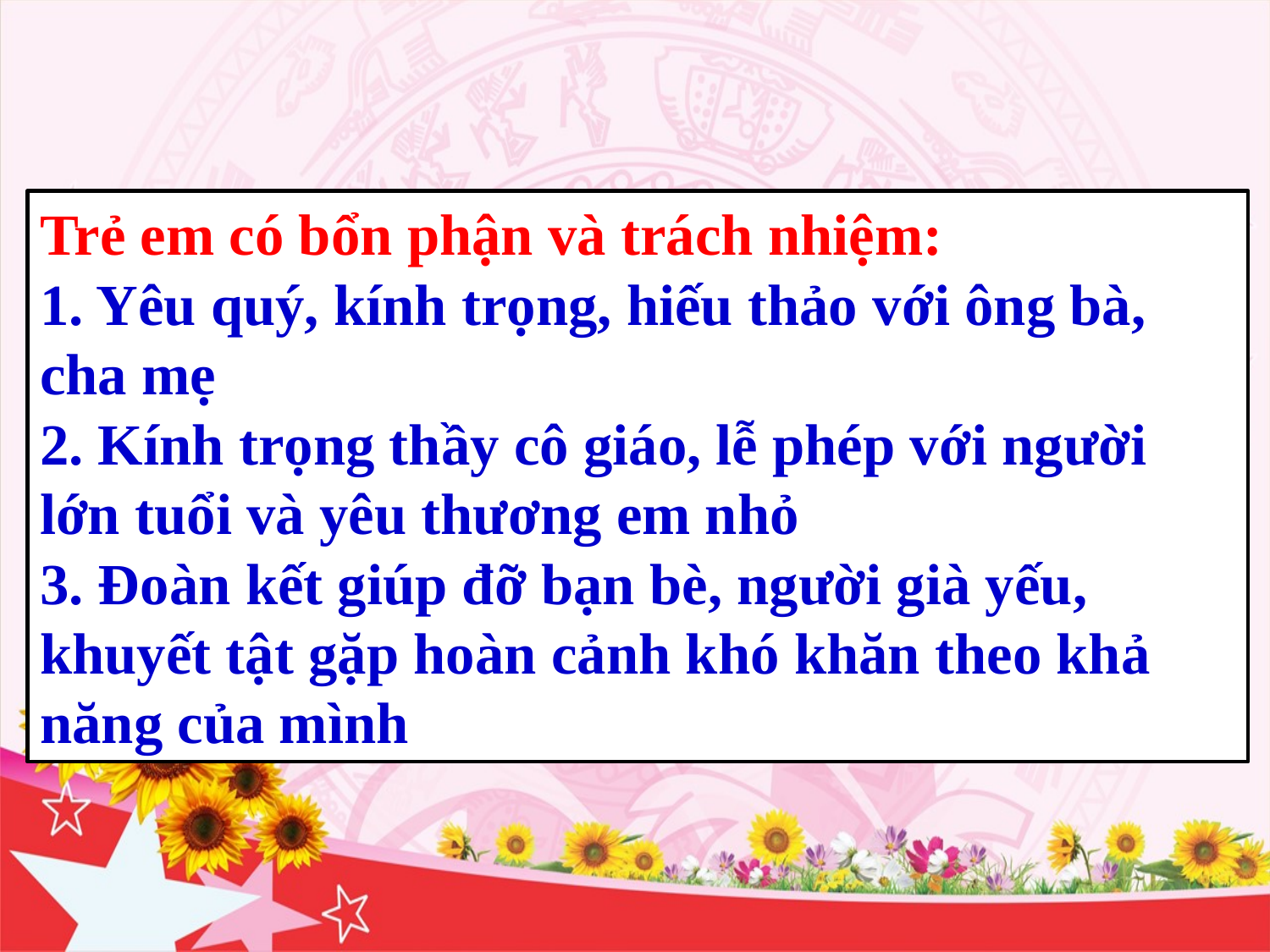

Trẻ em có bổn phận và trách nhiệm:
1. Yêu quý, kính trọng, hiếu thảo với ông bà, cha mẹ
2. Kính trọng thầy cô giáo, lễ phép với người lớn tuổi và yêu thương em nhỏ
3. Đoàn kết giúp đỡ bạn bè, người già yếu, khuyết tật gặp hoàn cảnh khó khăn theo khả năng của mình